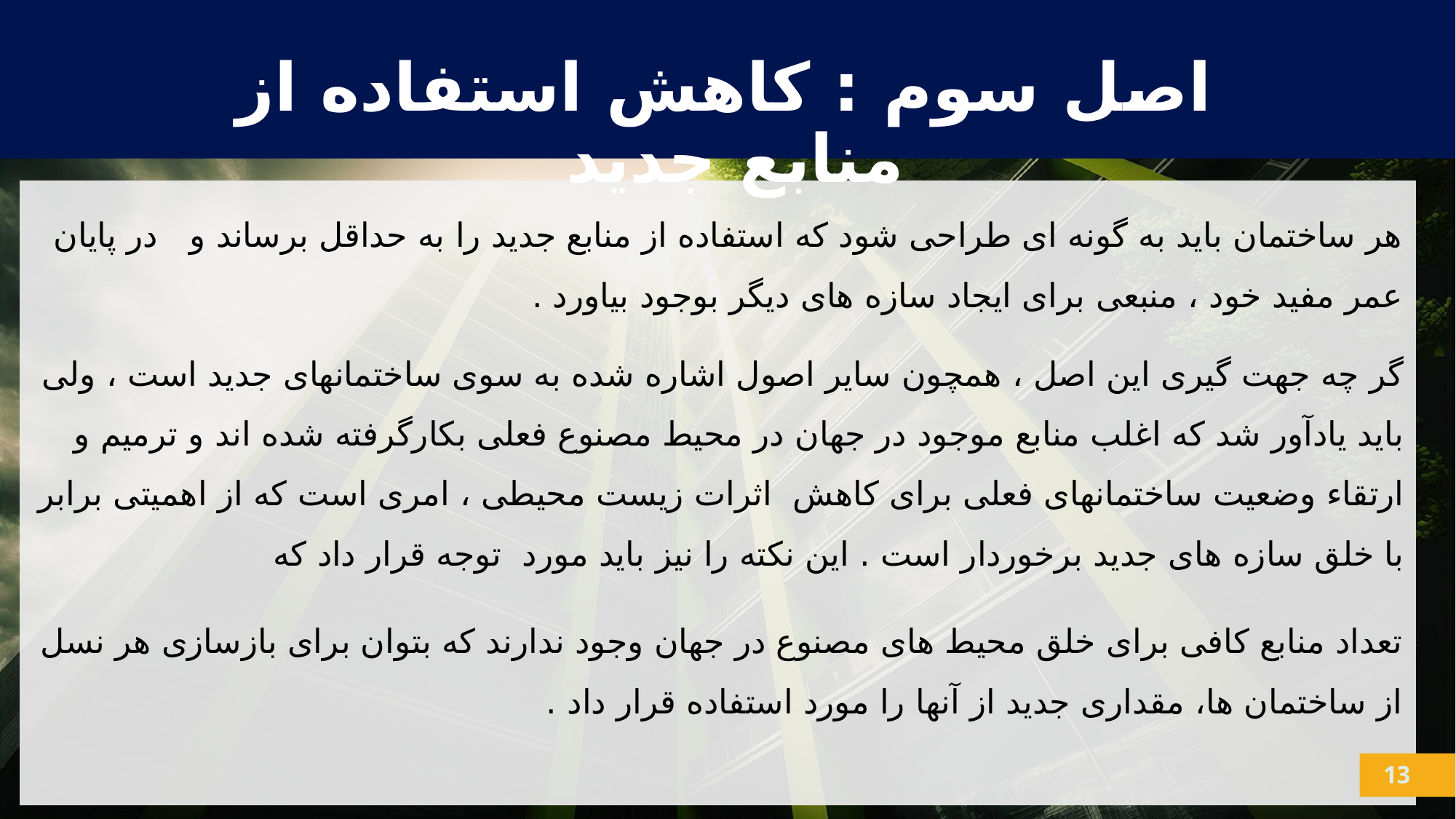

اصل سوم : كاهش استفاده از منابع جديد

هر ساختمان باید به گونه ای طراحی شود که استفاده از منابع جدید را به حداقل برساند و   در پایان عمر مفید خود ، منبعی برای ایجاد سازه های دیگر بوجود بیاورد .
گر چه جهت گیری این اصل ، همچون سایر اصول اشاره شده به سوی ساختمانهای جدید است ، ولی باید یادآور شد که اغلب منابع موجود در جهان در محیط مصنوع فعلی بکارگرفته شده اند و ترمیم و ارتقاء وضعیت ساختمانهای فعلی برای کاهش  اثرات زیست محیطی ، امری است که از اهمیتی برابر با خلق سازه های جدید برخوردار است . این نکته را نیز باید مورد  توجه قرار داد که
تعداد منابع کافی برای خلق محیط های مصنوع در جهان وجود ندارند که بتوان برای بازسازی هر نسل از ساختمان ها، مقداری جدید از آنها را مورد استفاده قرار داد .
13